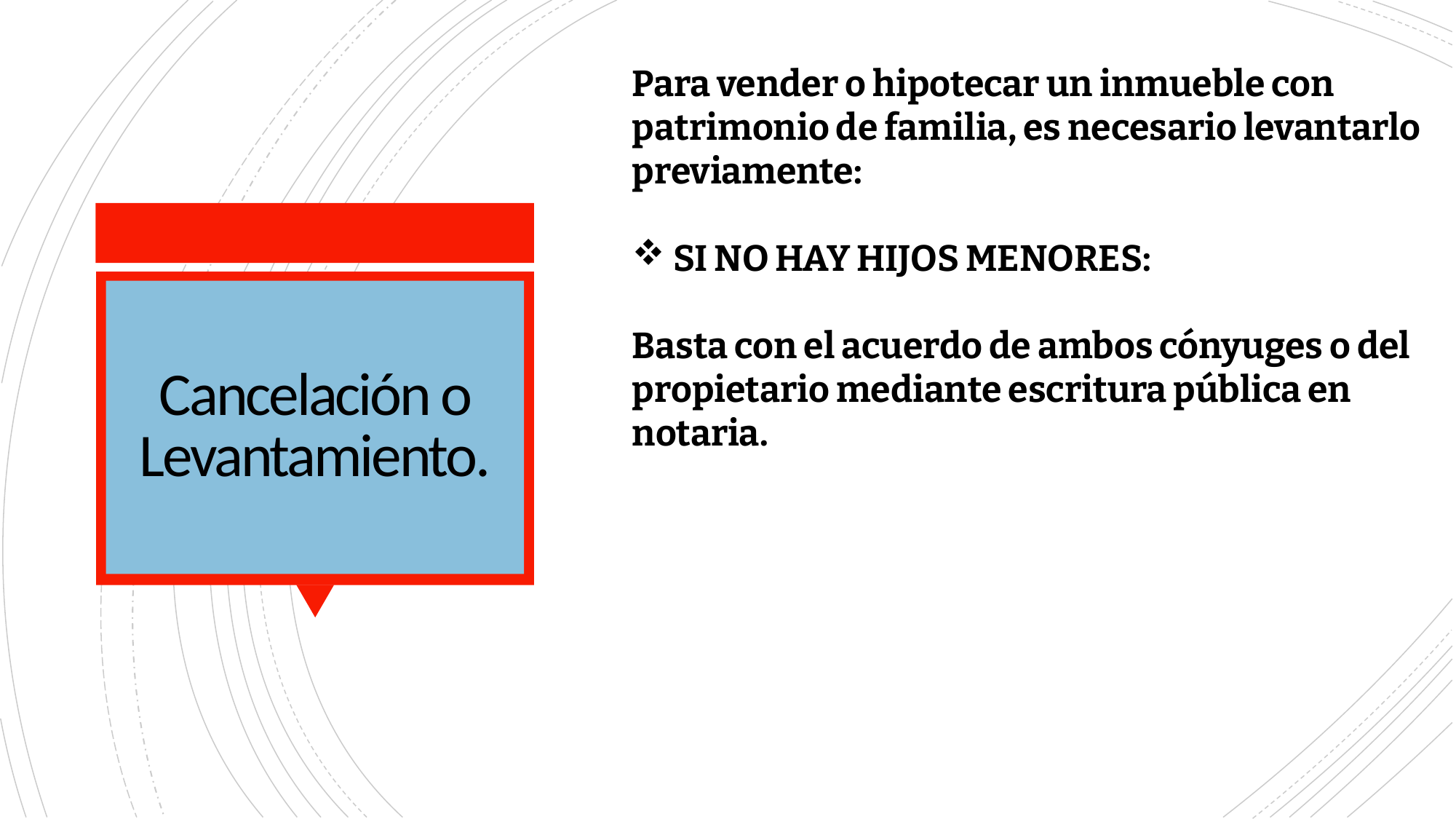

Para vender o hipotecar un inmueble con patrimonio de familia, es necesario levantarlo previamente:

SI NO HAY HIJOS MENORES:

Basta con el acuerdo de ambos cónyuges o del propietario mediante escritura pública en notaria.
# Cancelación o Levantamiento.